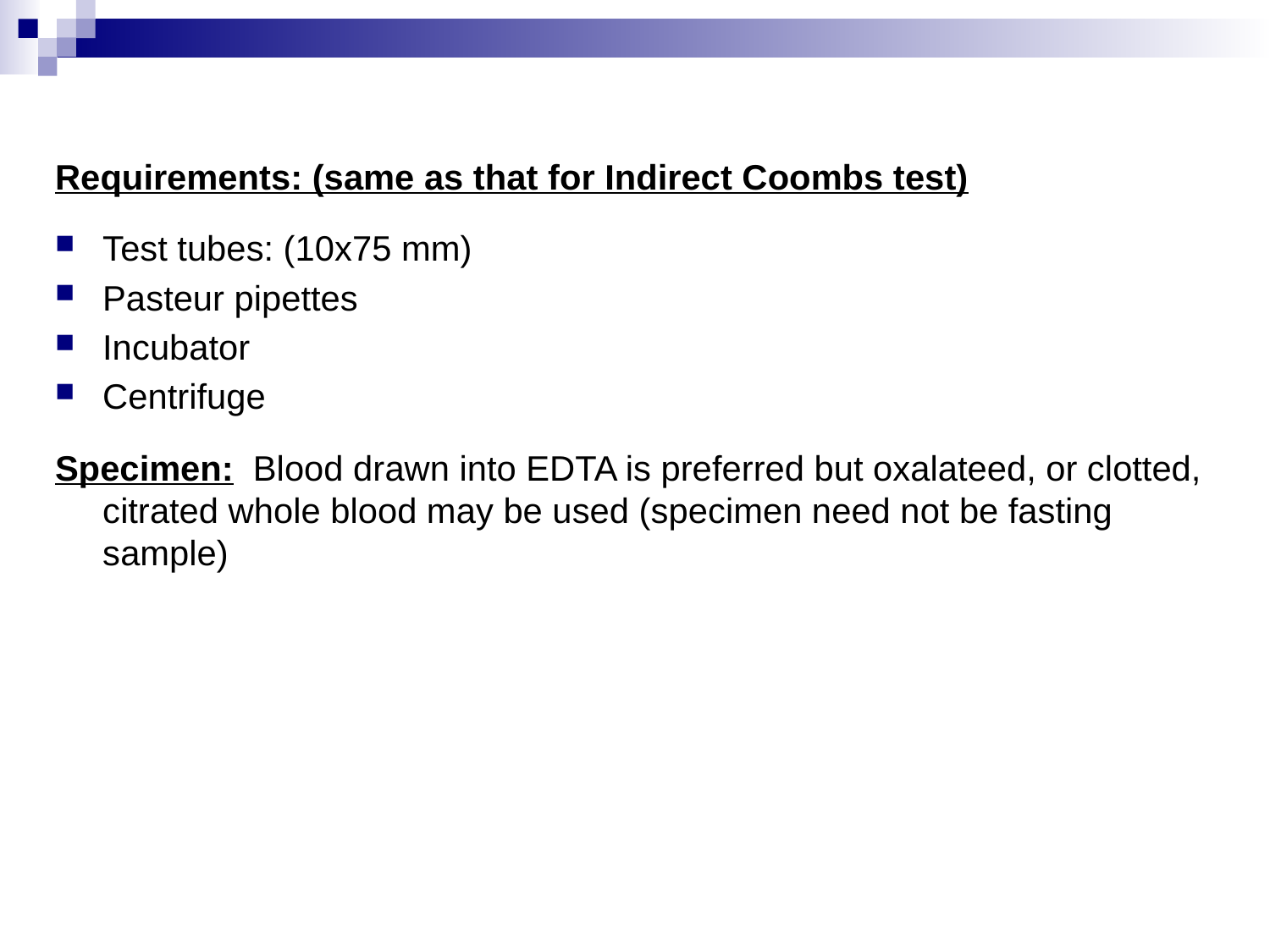

Requirements: (same as that for Indirect Coombs test)

Test tubes: (10x75 mm)
Pasteur pipettes
Incubator
Centrifuge

Specimen:  Blood drawn into EDTA is preferred but oxalateed, or clotted, citrated whole blood may be used (specimen need not be fasting sample)